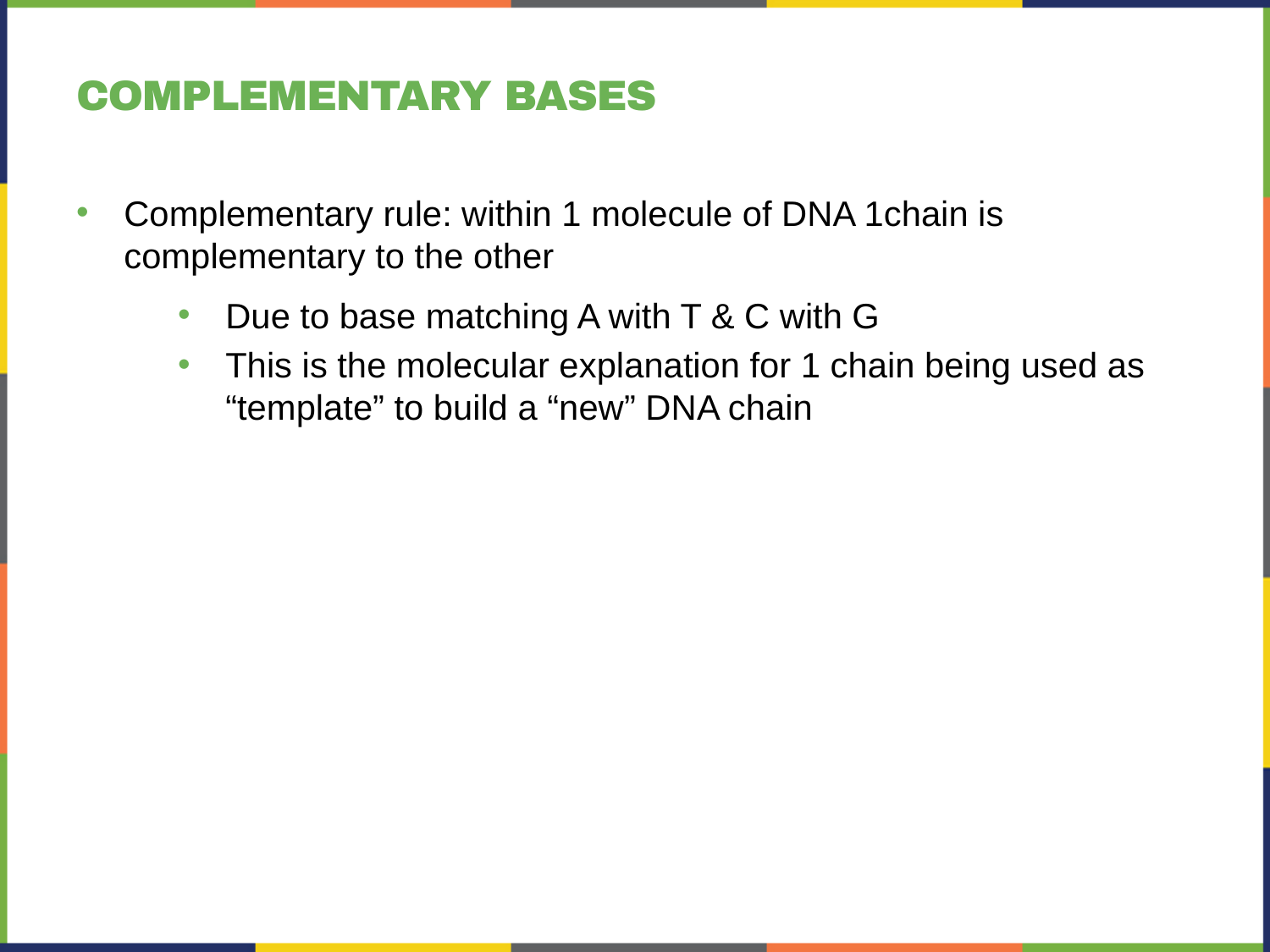

# Complementary bases
Complementary rule: within 1 molecule of DNA 1chain is complementary to the other
Due to base matching A with T & C with G
This is the molecular explanation for 1 chain being used as “template” to build a “new” DNA chain